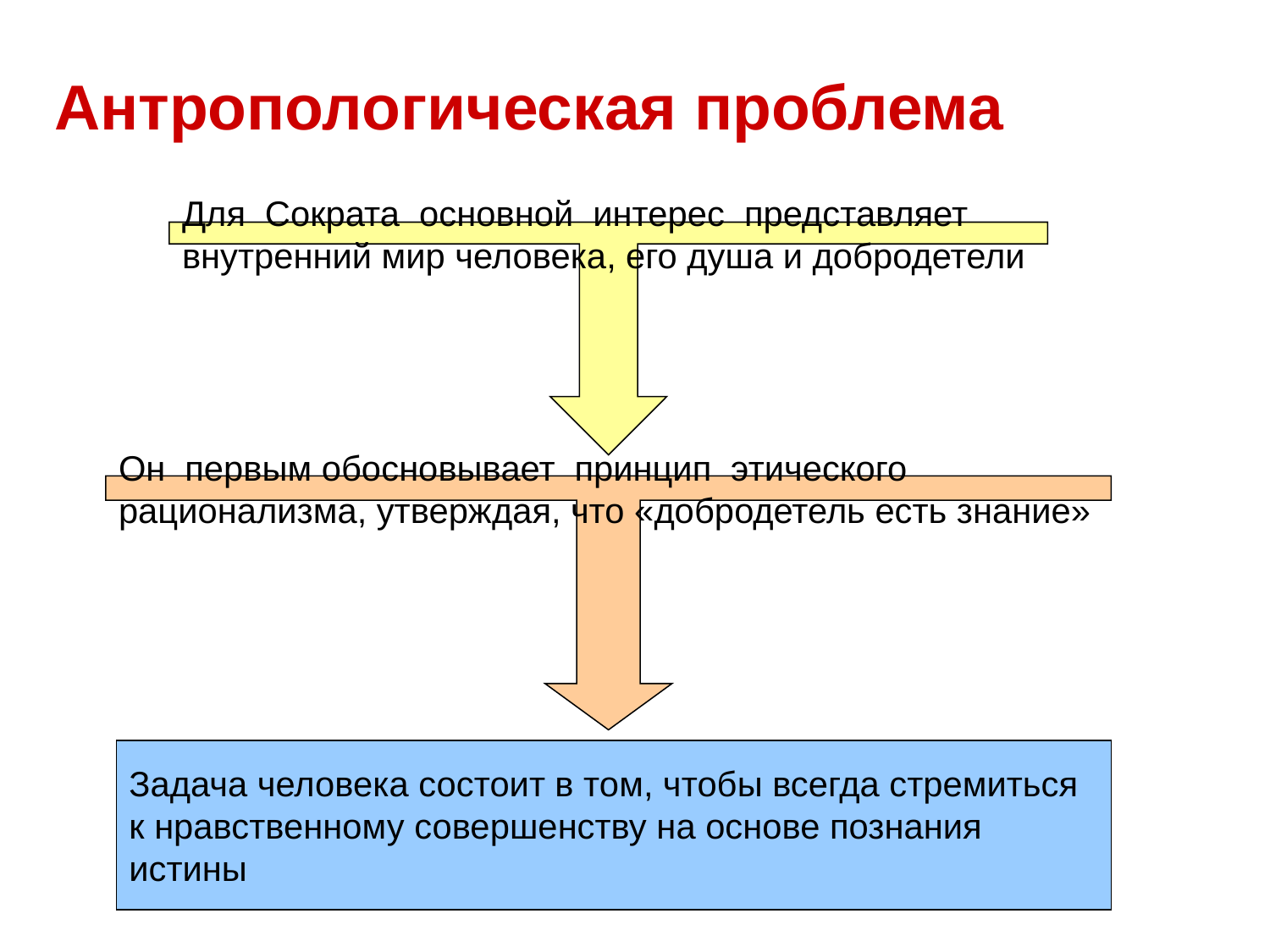

# Антропологическая проблема

Для  Сократа  основной  интерес  представляет
внутренний мир человека, его душа и добродетели

Он  первым обосновывает  принцип  этического
рационализма, утверждая, что «добродетель есть знание»
Задача человека состоит в том, чтобы всегда стремиться
к нравственному совершенству на основе познания истины